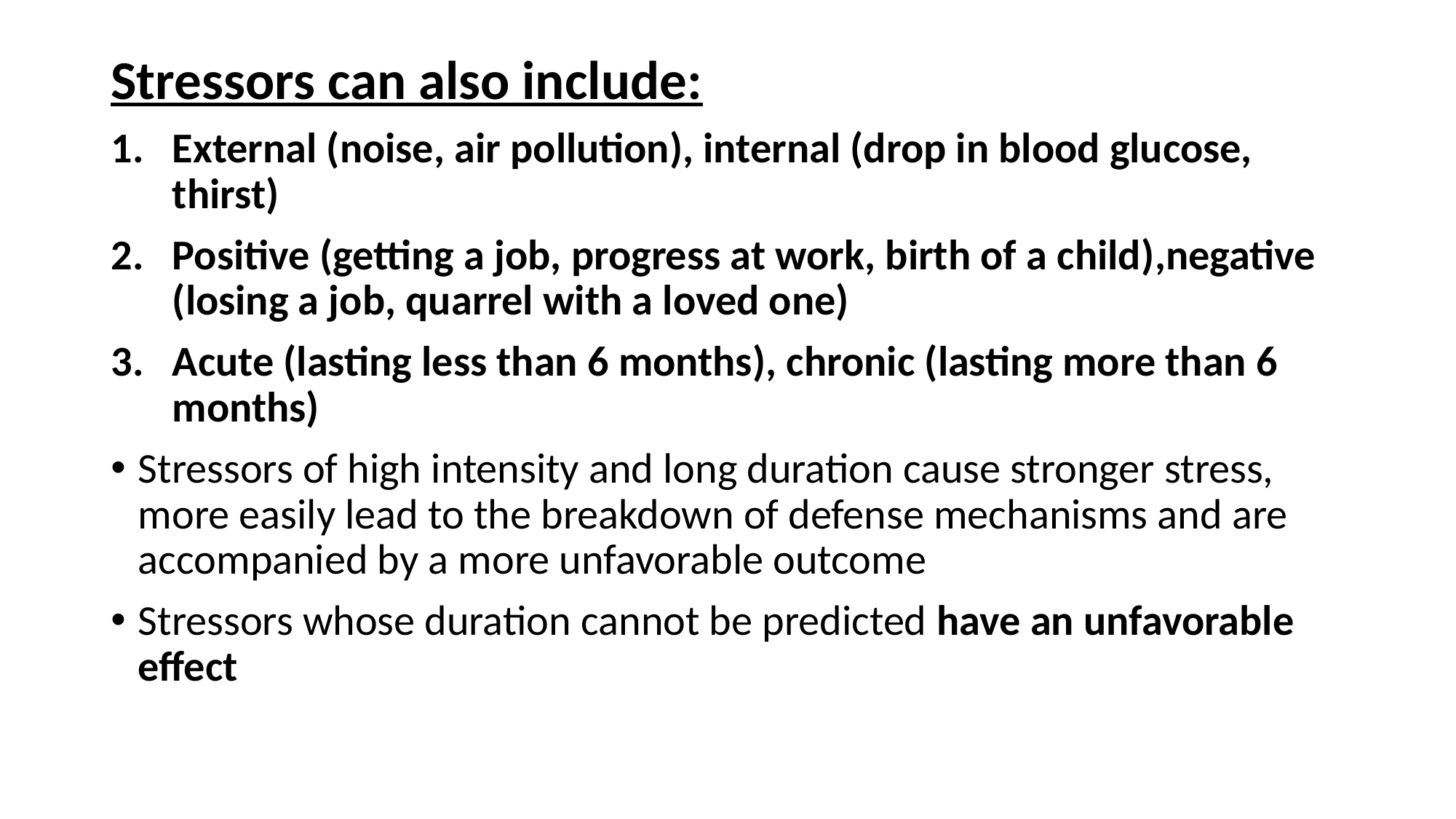

Stressors can also include:
External (noise, air pollution), internal (drop in blood glucose, thirst)
Positive (getting a job, progress at work, birth of a child),negative (losing a job, quarrel with a loved one)
Acute (lasting less than 6 months), chronic (lasting more than 6 months)
Stressors of high intensity and long duration cause stronger stress, more easily lead to the breakdown of defense mechanisms and are accompanied by a more unfavorable outcome
Stressors whose duration cannot be predicted have an unfavorable effect